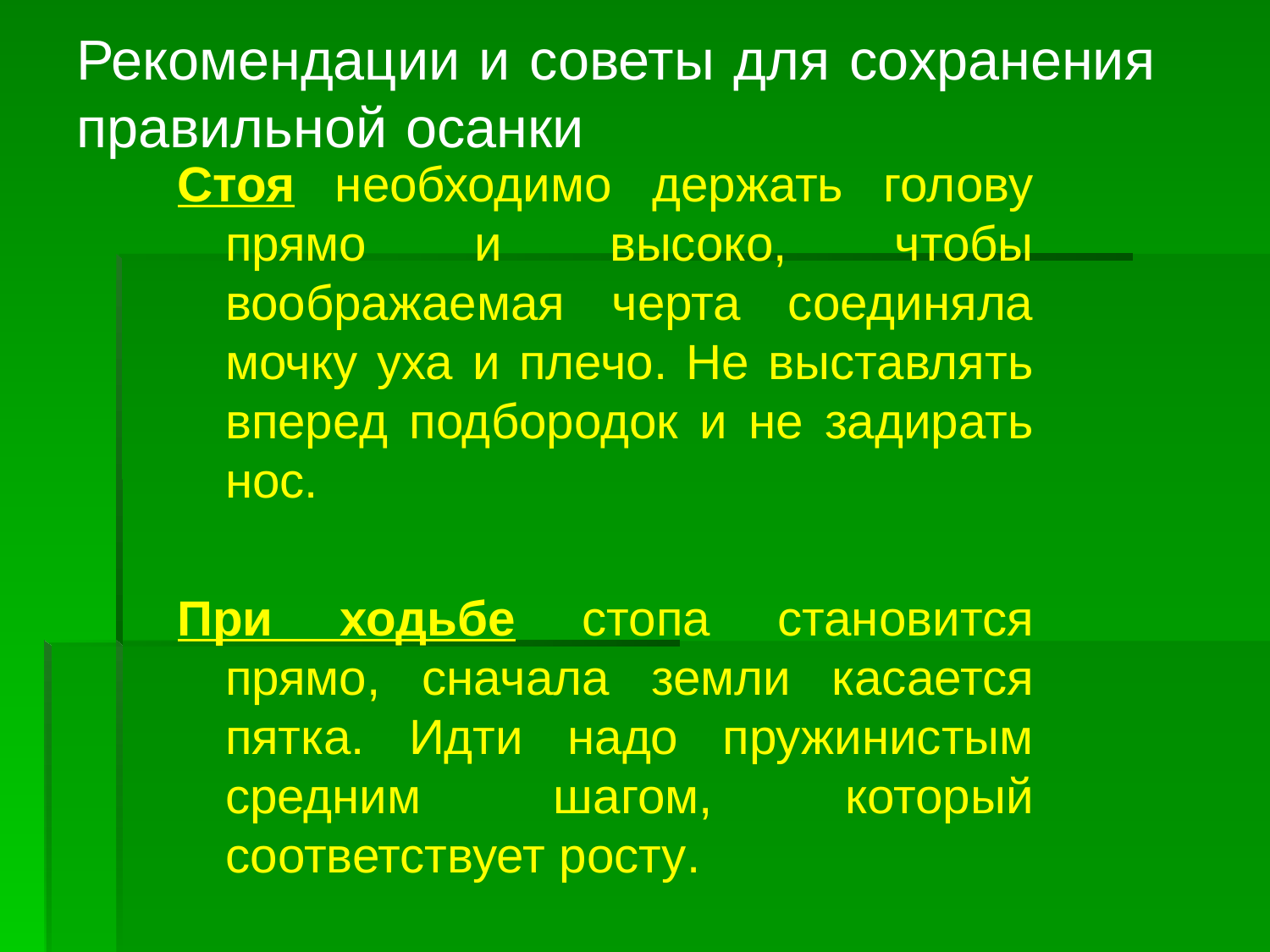

Рекомендации и советы для сохранения правильной осанки
Стоя необходимо держать голову прямо и высоко, чтобы воображаемая черта соединяла мочку уха и плечо. Не выставлять вперед подбородок и не задирать нос.

При ходьбе стопа становится прямо, сначала земли касается пятка. Идти надо пружинистым средним шагом, который соответствует росту.